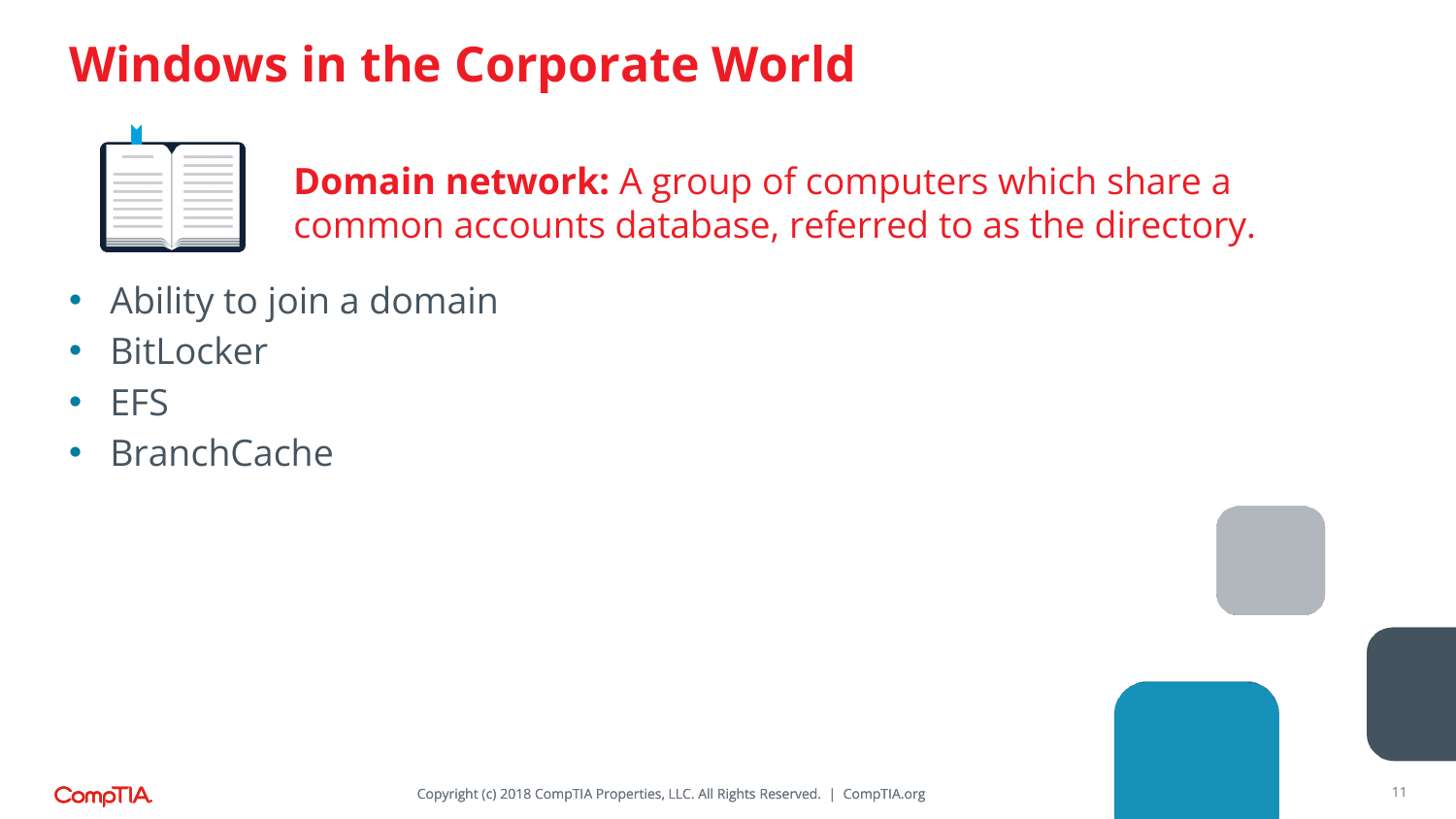

# Windows in the Corporate World
Domain network: A group of computers which share a common accounts database, referred to as the directory.
Ability to join a domain
BitLocker
EFS
BranchCache
11